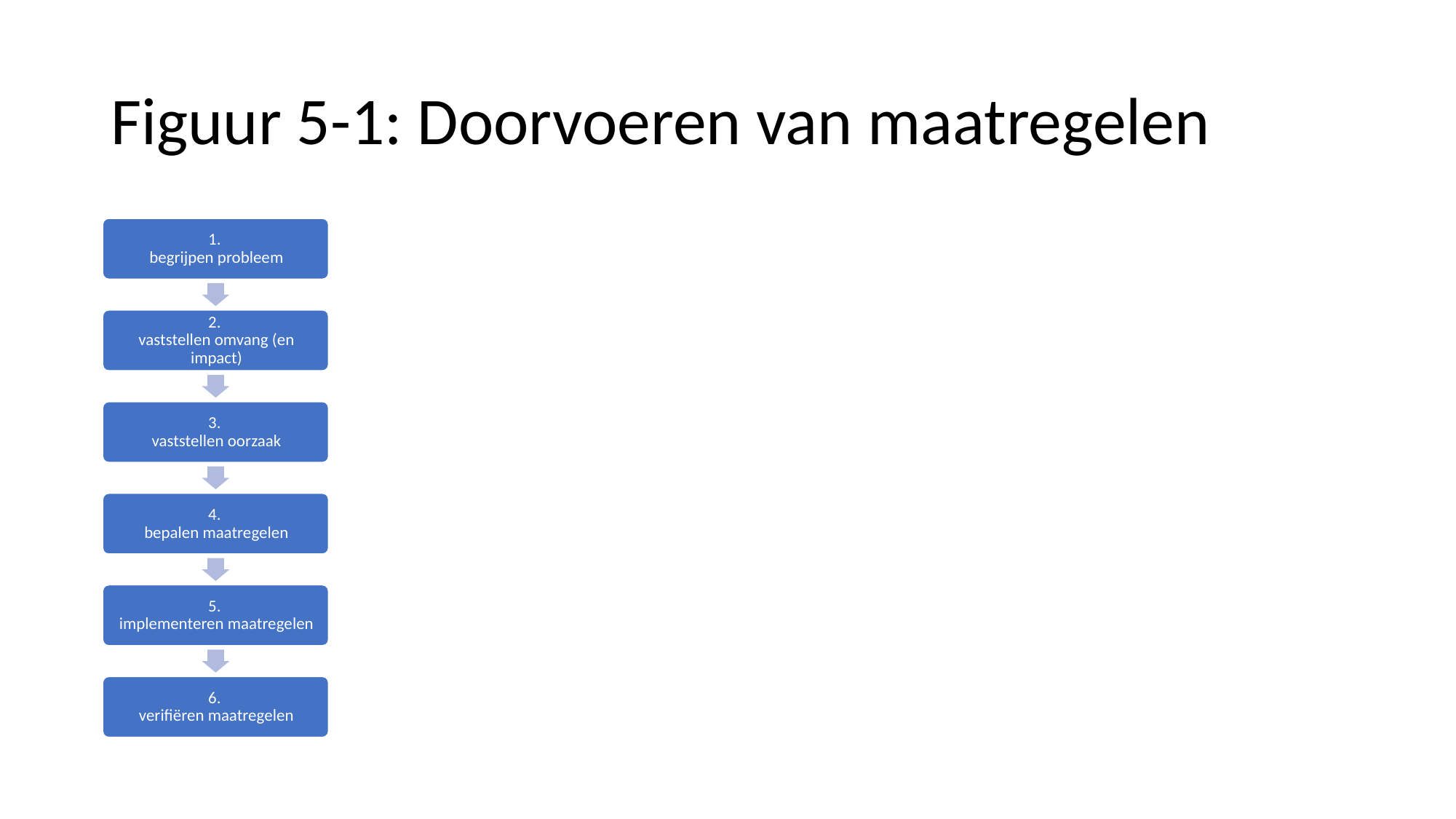

# Figuur 5-1: Doorvoeren van maatregelen
1.
begrijpen probleem

2.
vaststellen omvang (en impact)

3.
vaststellen oorzaak

4.
bepalen maatregelen

5.
implementeren maatregelen

6.
verifiëren maatregelen